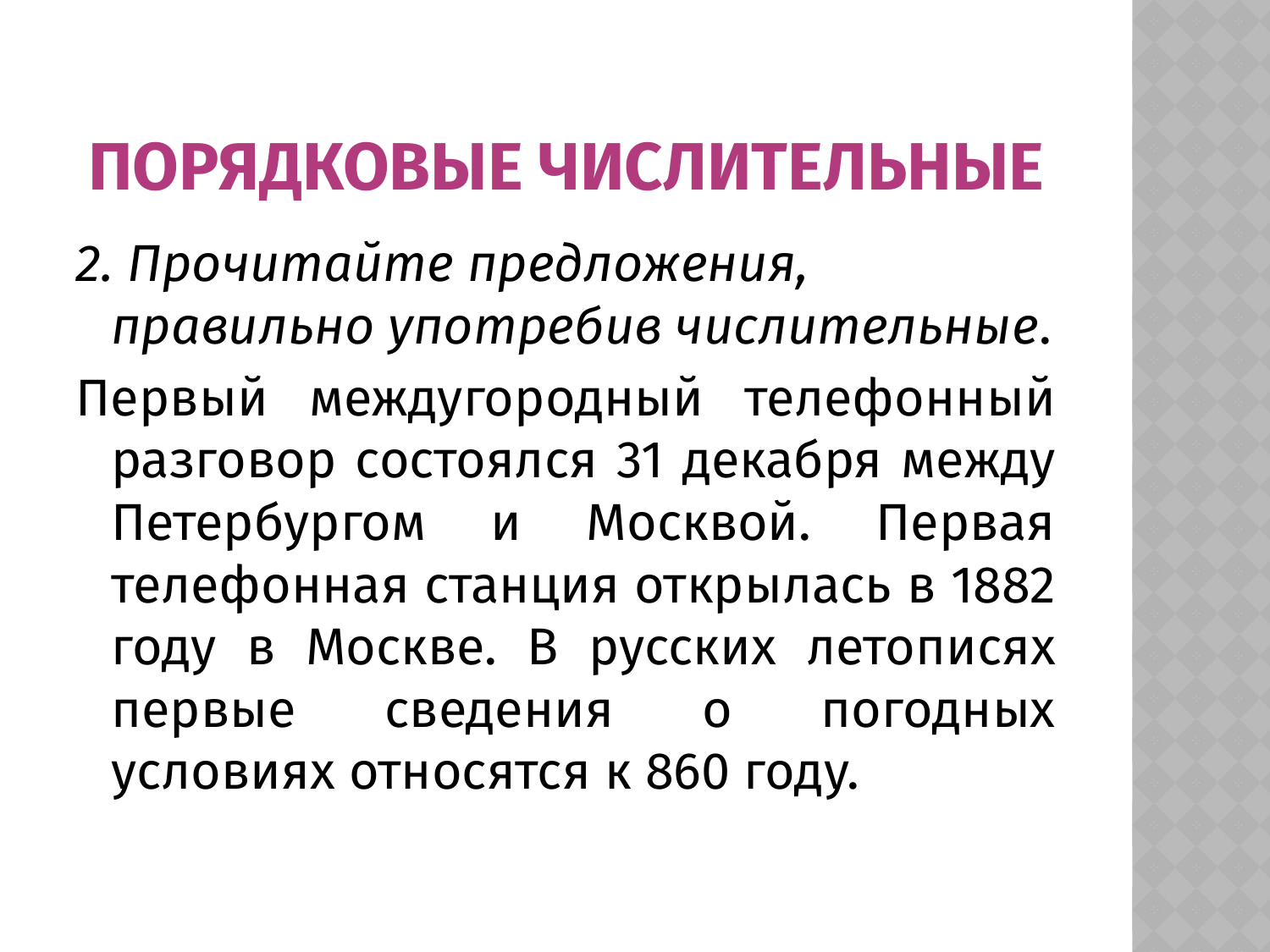

# Порядковые числительные
2. Прочитайте предложения, правильно употребив числительные.
Первый междугородный телефонный разговор состоялся 31 декабря между Петербургом и Москвой. Первая телефонная станция открылась в 1882 году в Москве. В русских летописях первые сведения о погодных условиях относятся к 860 году.